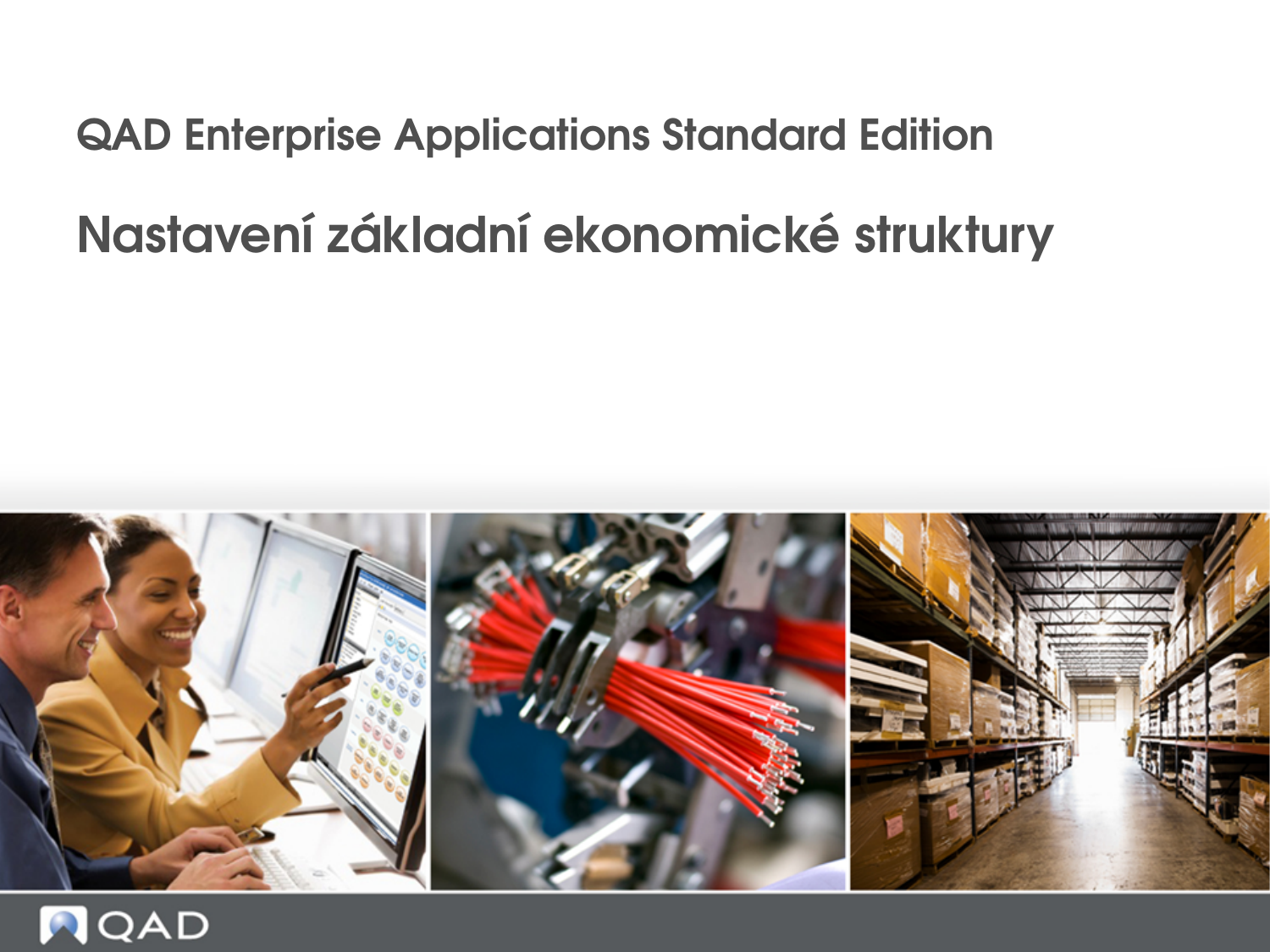

# QAD Enterprise Applications Standard Edition
Nastavení základní ekonomické struktury